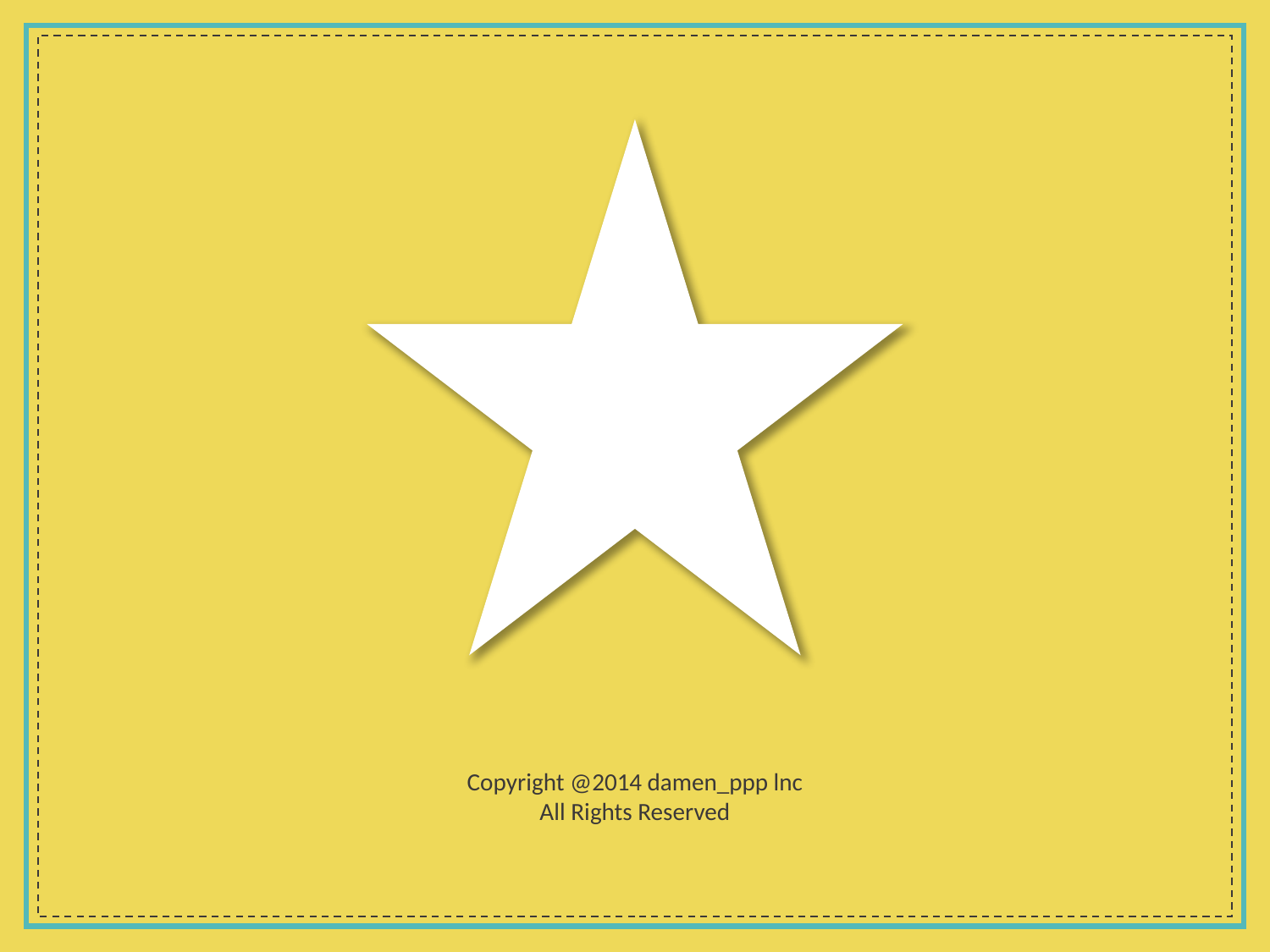

Copyright @2014 damen_ppp lnc
All Rights Reserved